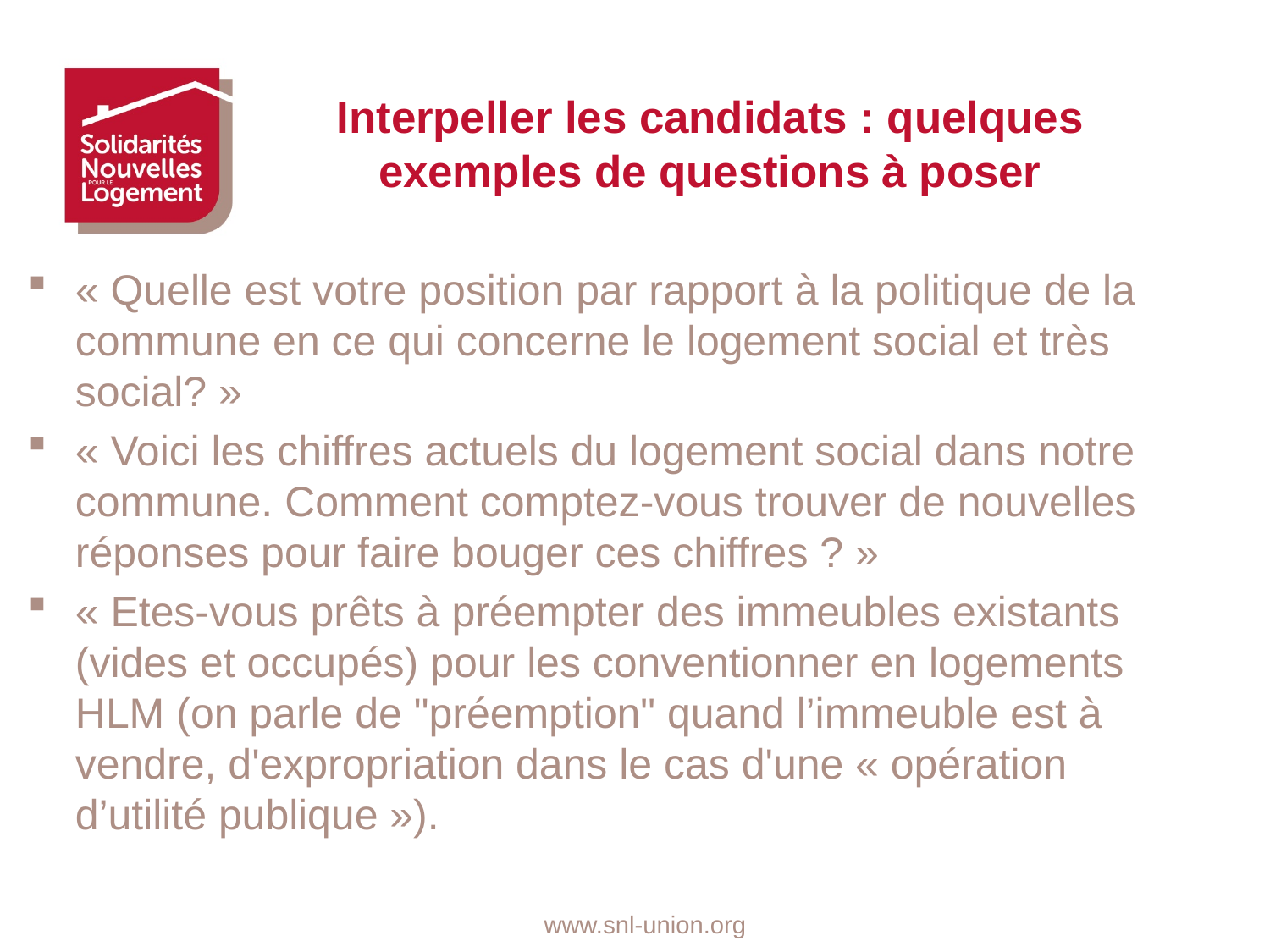

# Interpeller les candidats : quelques exemples de questions à poser
« Quelle est votre position par rapport à la politique de la commune en ce qui concerne le logement social et très social? »
« Voici les chiffres actuels du logement social dans notre commune. Comment comptez-vous trouver de nouvelles réponses pour faire bouger ces chiffres ? »
« Etes-vous prêts à préempter des immeubles existants (vides et occupés) pour les conventionner en logements HLM (on parle de "préemption" quand l’immeuble est à vendre, d'expropriation dans le cas d'une « opération d’utilité publique »).